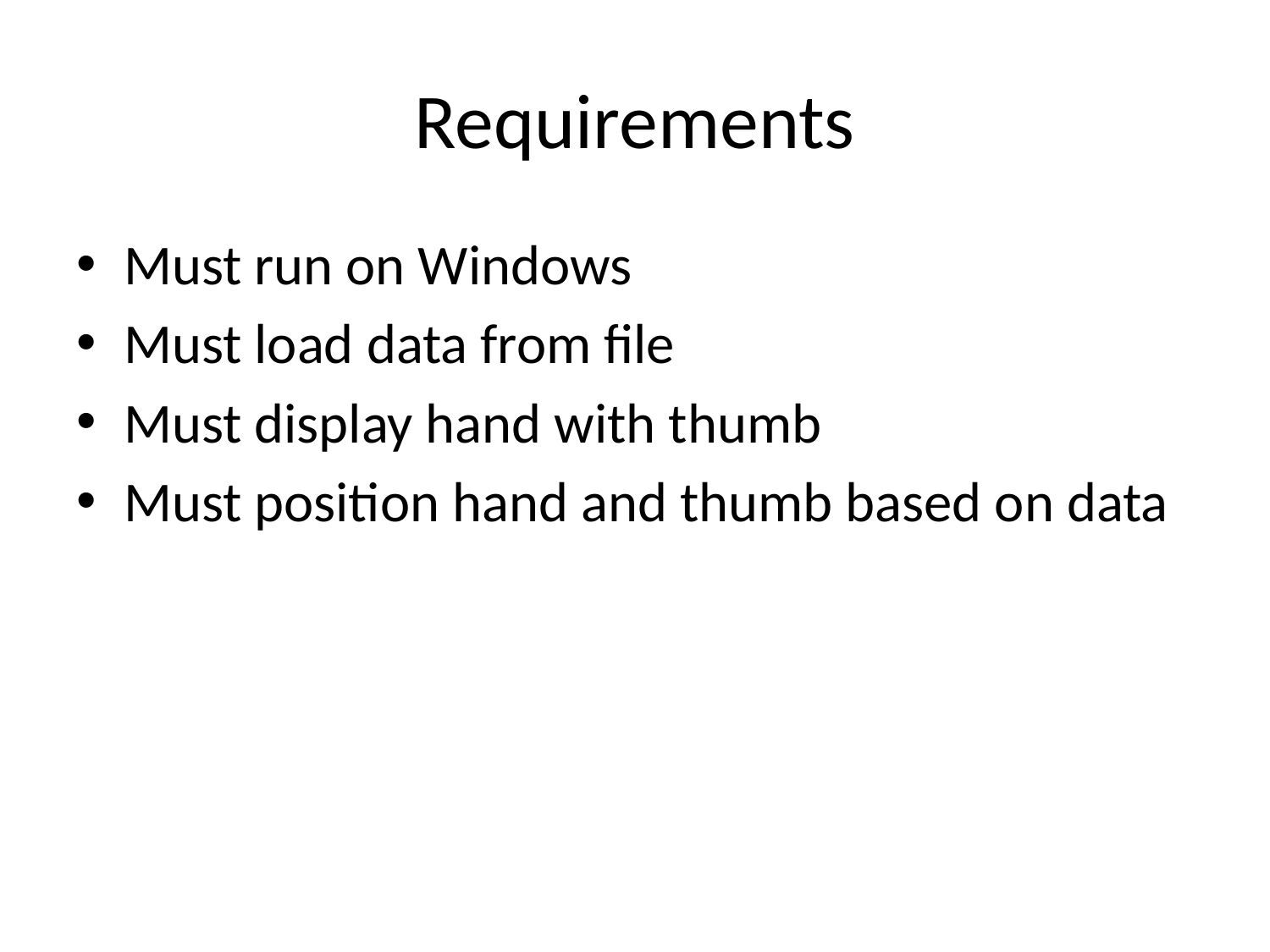

# Requirements
Must run on Windows
Must load data from file
Must display hand with thumb
Must position hand and thumb based on data